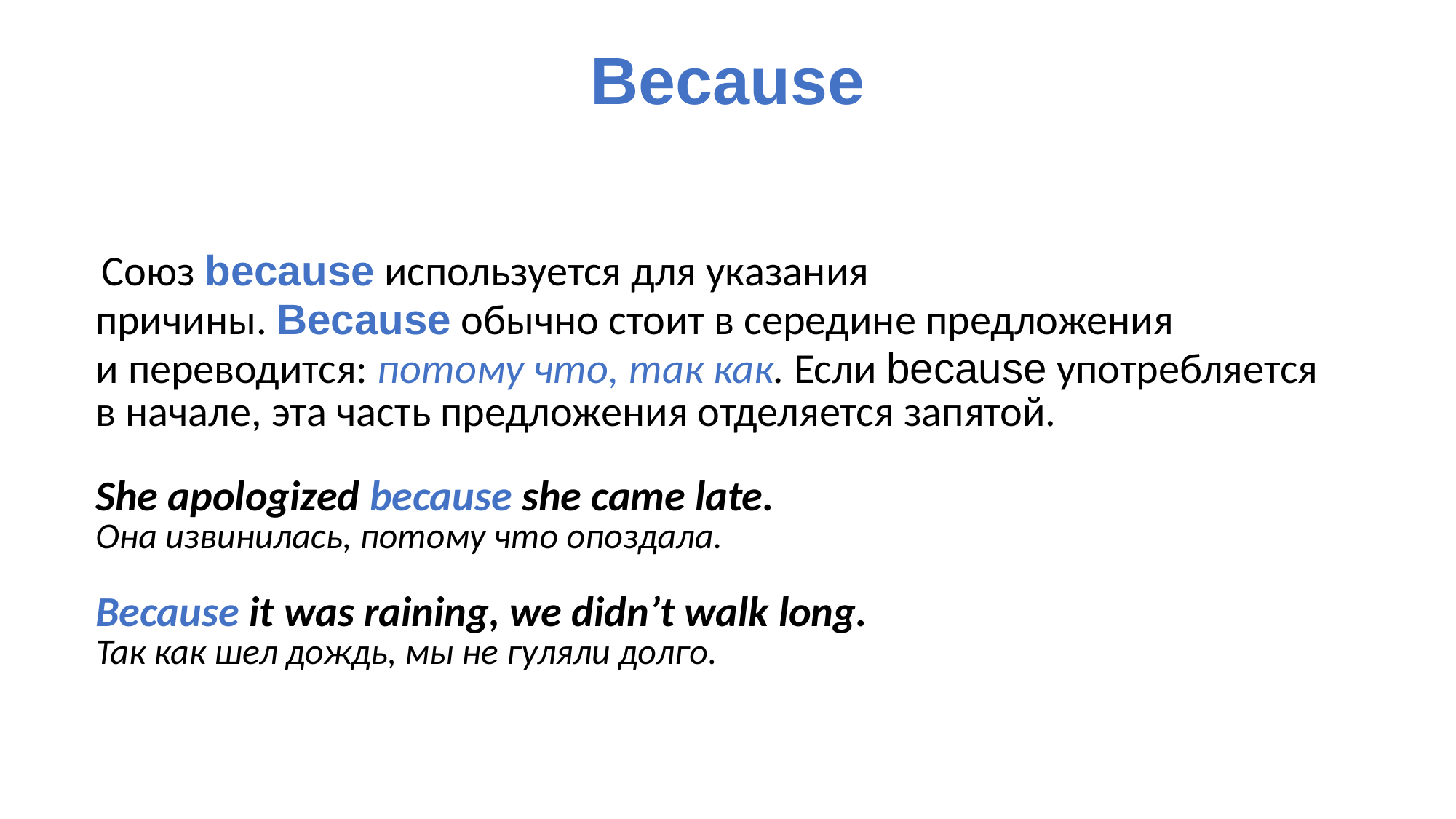

# Because
| Союз because используется для указания причины. Because обычно стоит в середине предложения и переводится: потому что, так как. Если because употребляется в начале, эта часть предложения отделяется запятой.  She apologized because she came late. Она извинилась, потому что опоздала. Because it was raining, we didn’t walk long. Так как шел дождь, мы не гуляли долго. |
| --- |